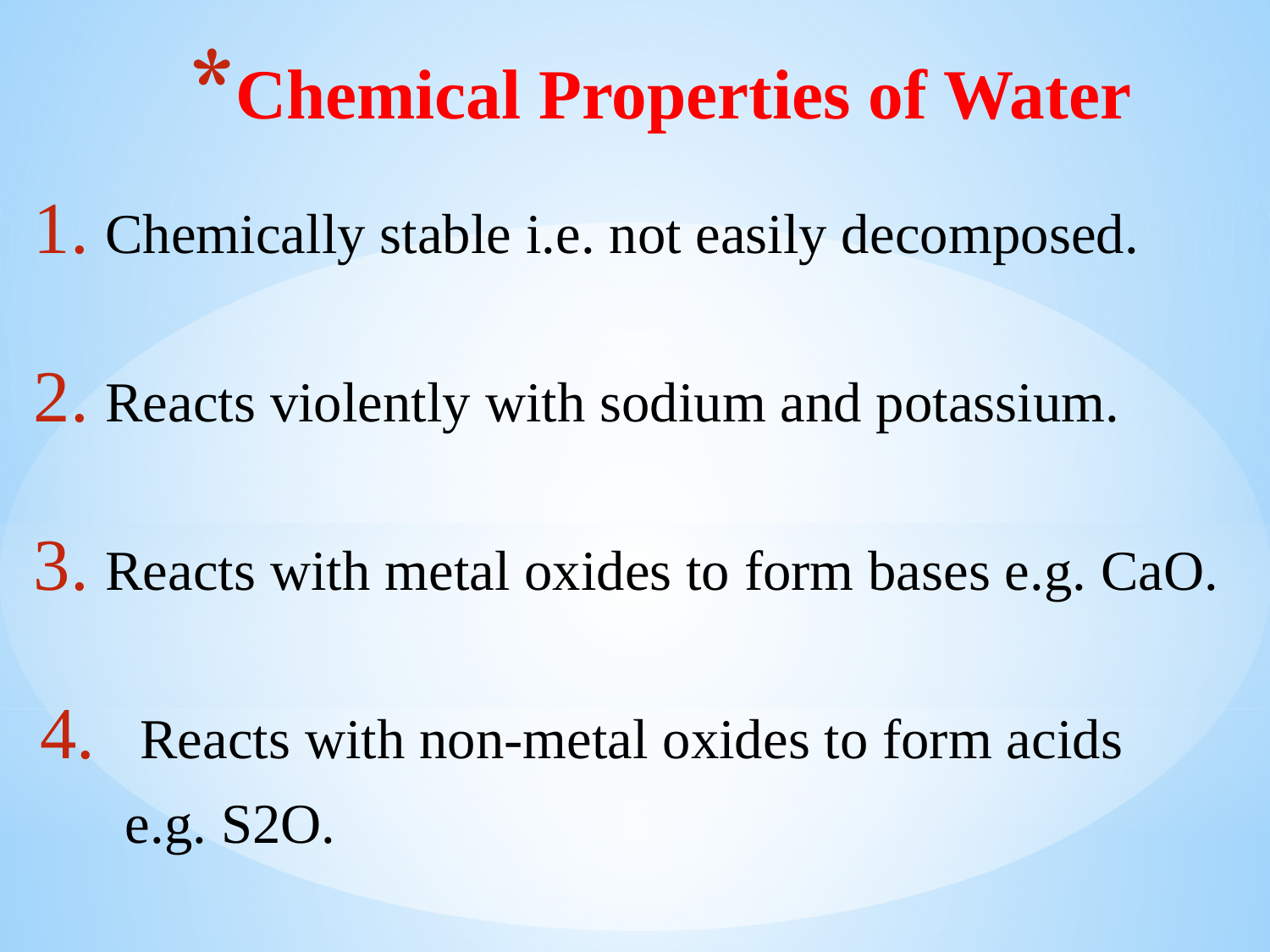

# Chemical Properties of Water
Chemically stable i.e. not easily decomposed.

Reacts violently with sodium and potassium.

Reacts with metal oxides to form bases e.g. CaO.

  Reacts with non-metal oxides to form acids
      e.g. S2O.